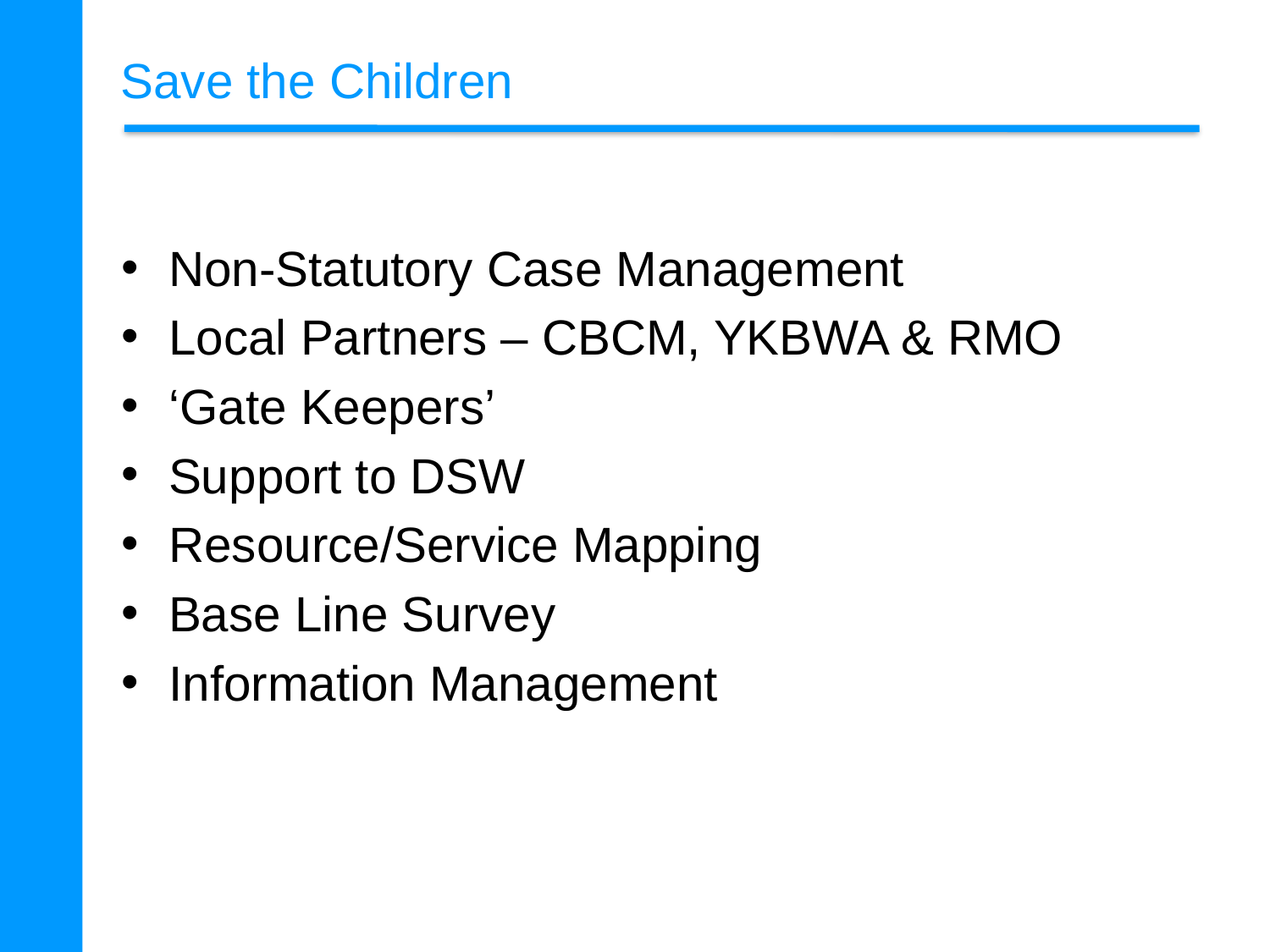

# Save the Children
Non-Statutory Case Management
Local Partners – CBCM, YKBWA & RMO
‘Gate Keepers’
Support to DSW
Resource/Service Mapping
Base Line Survey
Information Management